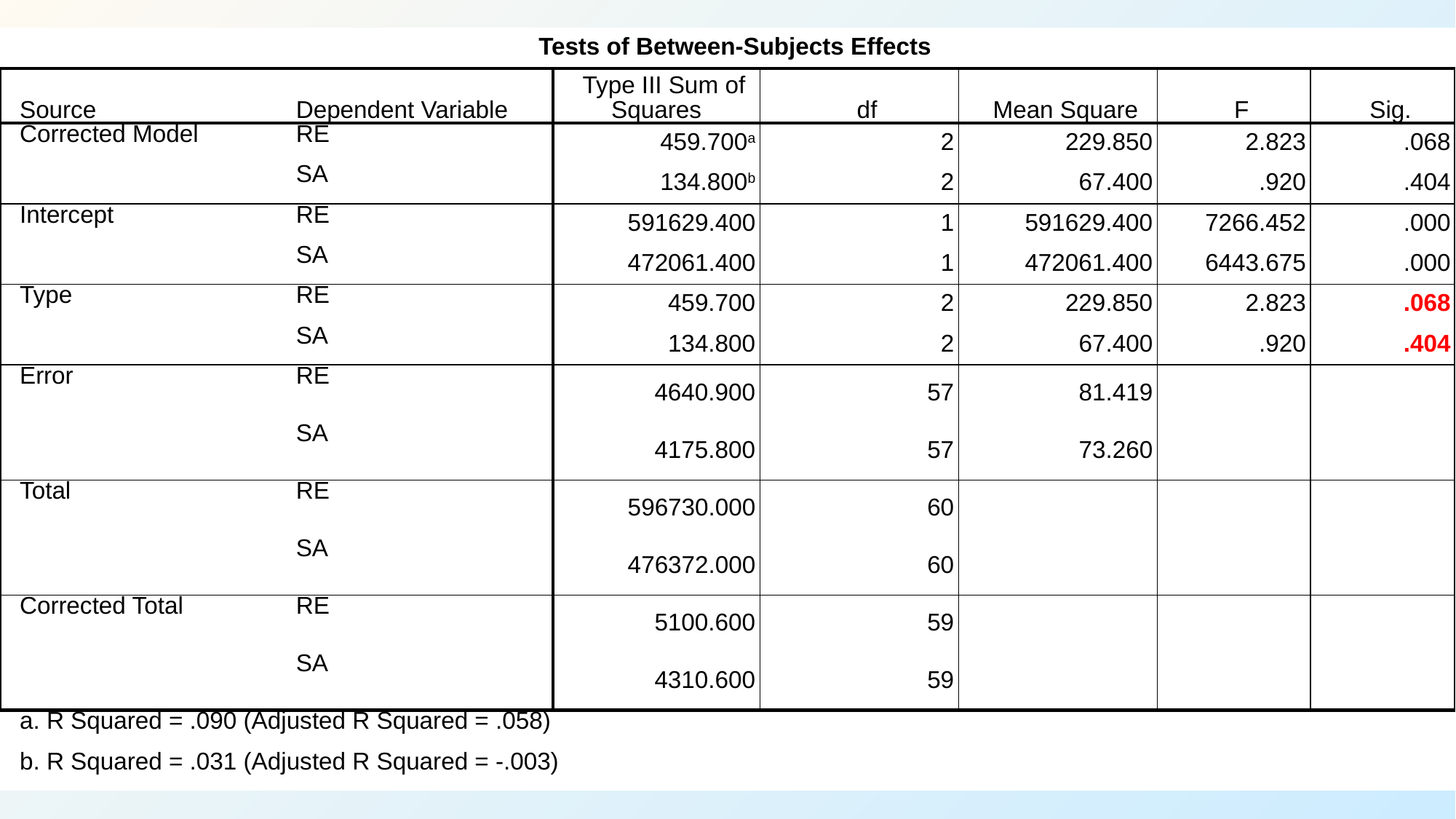

| Tests of Between-Subjects Effects |  |  |  |  |  |  |
| --- | --- | --- | --- | --- | --- | --- |
| Source | Dependent Variable | Type III Sum of Squares | df | Mean Square | F | Sig. |
| Corrected Model | RE | 459.700a | 2 | 229.850 | 2.823 | .068 |
|  | SA | 134.800b | 2 | 67.400 | .920 | .404 |
| Intercept | RE | 591629.400 | 1 | 591629.400 | 7266.452 | .000 |
|  | SA | 472061.400 | 1 | 472061.400 | 6443.675 | .000 |
| Type | RE | 459.700 | 2 | 229.850 | 2.823 | .068 |
|  | SA | 134.800 | 2 | 67.400 | .920 | .404 |
| Error | RE | 4640.900 | 57 | 81.419 |  |  |
|  | SA | 4175.800 | 57 | 73.260 |  |  |
| Total | RE | 596730.000 | 60 |  |  |  |
|  | SA | 476372.000 | 60 |  |  |  |
| Corrected Total | RE | 5100.600 | 59 |  |  |  |
|  | SA | 4310.600 | 59 |  |  |  |
| a. R Squared = .090 (Adjusted R Squared = .058) |  |  |  |  |  |  |
| b. R Squared = .031 (Adjusted R Squared = -.003) |  |  |  |  |  |  |
#